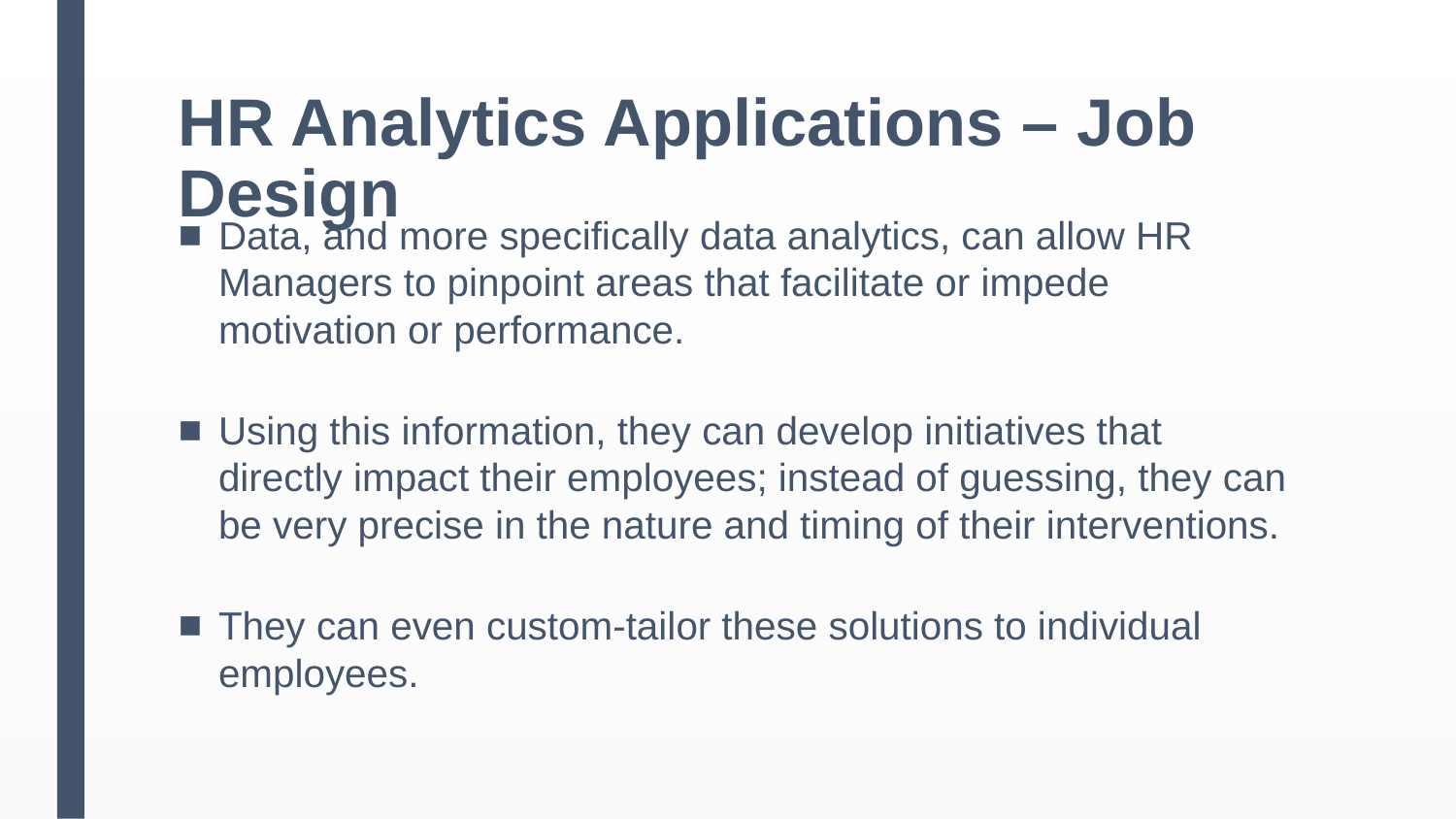

# HR Analytics Applications – Job Design
Data, and more specifically data analytics, can allow HR Managers to pinpoint areas that facilitate or impede motivation or performance.

Using this information, they can develop initiatives that directly impact their employees; instead of guessing, they can be very precise in the nature and timing of their interventions.

They can even custom-tailor these solutions to individual employees.